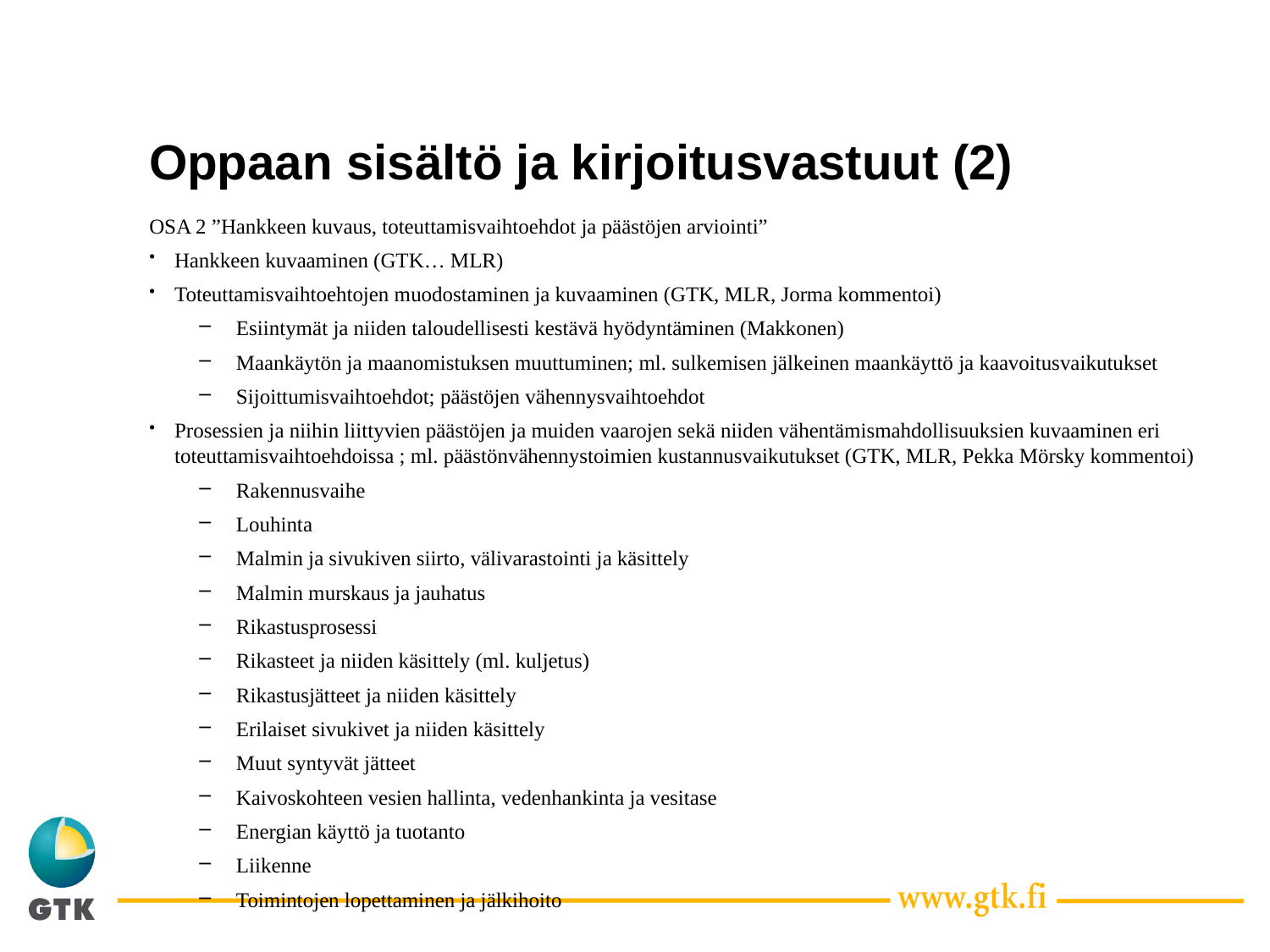

# Oppaan sisältö ja kirjoitusvastuut (2)
OSA 2 ”Hankkeen kuvaus, toteuttamisvaihtoehdot ja päästöjen arviointi”
Hankkeen kuvaaminen (GTK… MLR)
Toteuttamisvaihtoehtojen muodostaminen ja kuvaaminen (GTK, MLR, Jorma kommentoi)
Esiintymät ja niiden taloudellisesti kestävä hyödyntäminen (Makkonen)
Maankäytön ja maanomistuksen muuttuminen; ml. sulkemisen jälkeinen maankäyttö ja kaavoitusvaikutukset
Sijoittumisvaihtoehdot; päästöjen vähennysvaihtoehdot
Prosessien ja niihin liittyvien päästöjen ja muiden vaarojen sekä niiden vähentämismahdollisuuksien kuvaaminen eri toteuttamisvaihtoehdoissa ; ml. päästönvähennystoimien kustannusvaikutukset (GTK, MLR, Pekka Mörsky kommentoi)
Rakennusvaihe
Louhinta
Malmin ja sivukiven siirto, välivarastointi ja käsittely
Malmin murskaus ja jauhatus
Rikastusprosessi
Rikasteet ja niiden käsittely (ml. kuljetus)
Rikastusjätteet ja niiden käsittely
Erilaiset sivukivet ja niiden käsittely
Muut syntyvät jätteet
Kaivoskohteen vesien hallinta, vedenhankinta ja vesitase
Energian käyttö ja tuotanto
Liikenne
Toimintojen lopettaminen ja jälkihoito